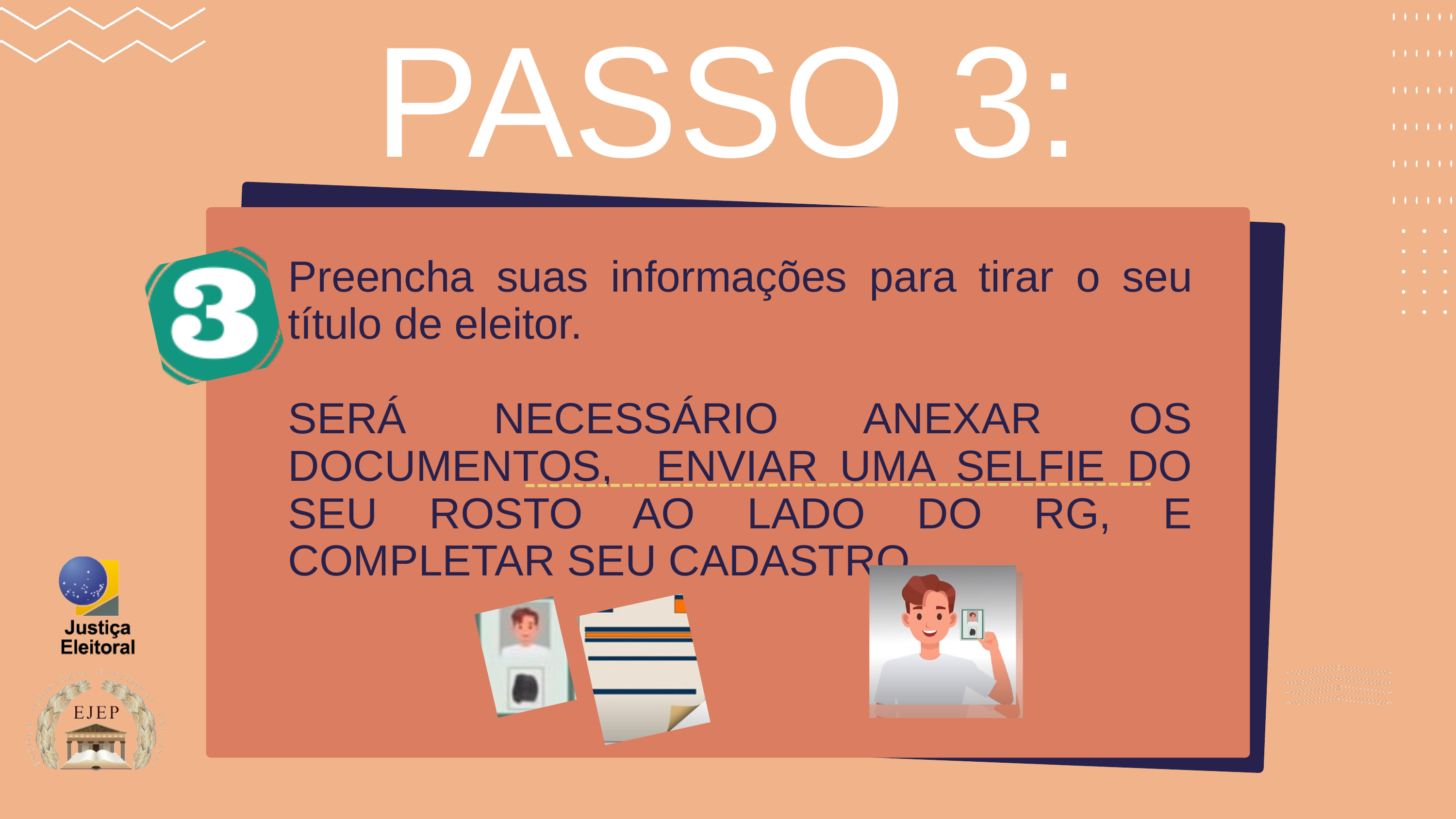

PASSO 3:

Preencha suas informações para tirar o seu título de eleitor.

SERÁ NECESSÁRIO ANEXAR OS DOCUMENTOS,  ENVIAR UMA SELFIE DO SEU ROSTO AO LADO DO RG, E COMPLETAR SEU CADASTRO.